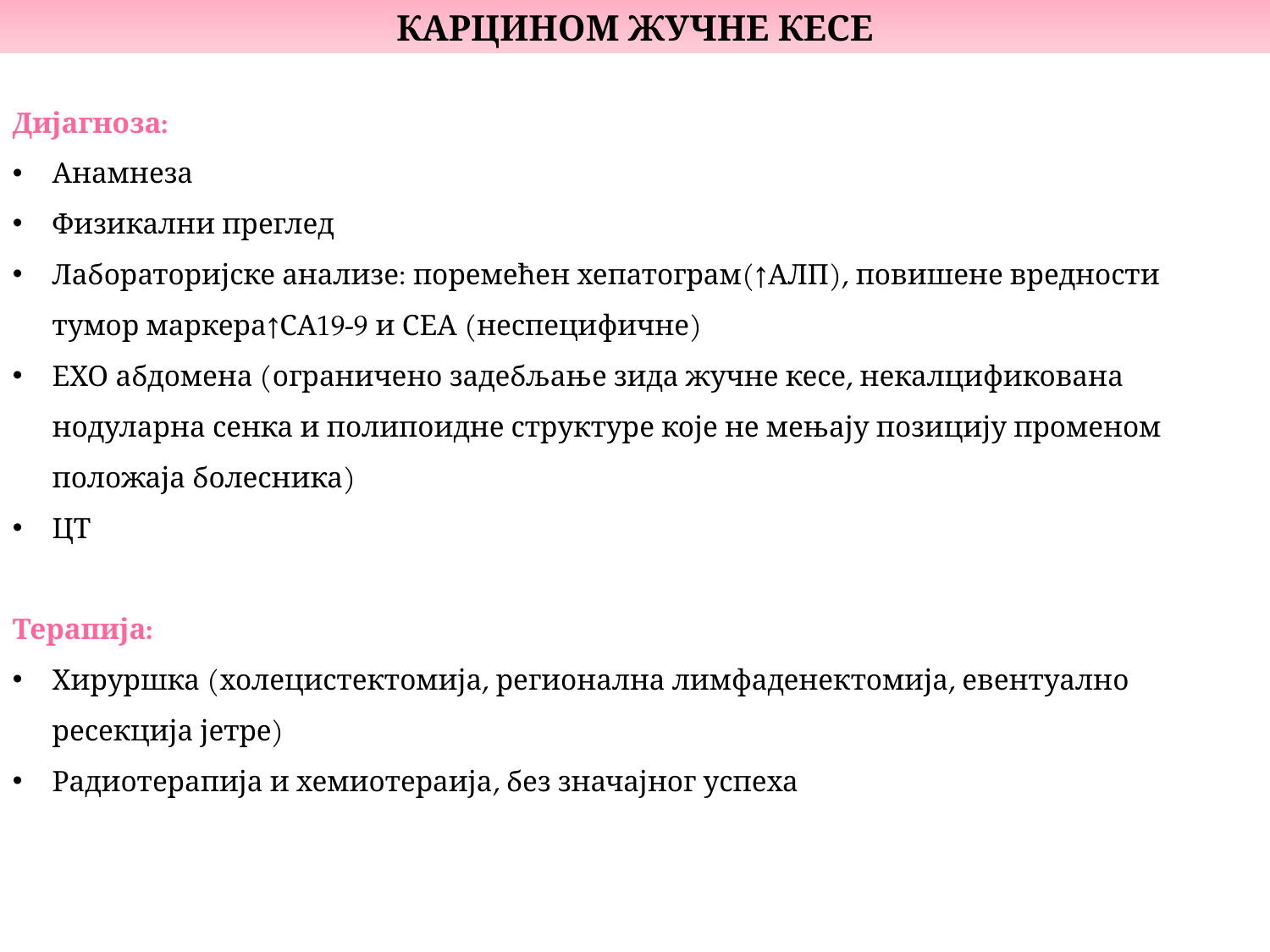

КАРЦИНОМ ЖУЧНЕ КЕСЕ
Дијагноза:
Анамнеза
Физикални преглед
Лабораторијске анализе: поремећен хепатограм(↑АЛП), повишене вредности тумор маркера↑СА19-9 и СЕА (неспецифичне)
ЕХО абдомена (ограничено задебљање зида жучне кесе, некалцификована нодуларна сенка и полипоидне структуре које не мењају позицију променом положаја болесника)
ЦТ

Терапија:
Хируршка (холецистектомија, регионална лимфаденектомија, евентуално ресекција јетре)
Радиотерапија и хемиотераија, без значајног успеха